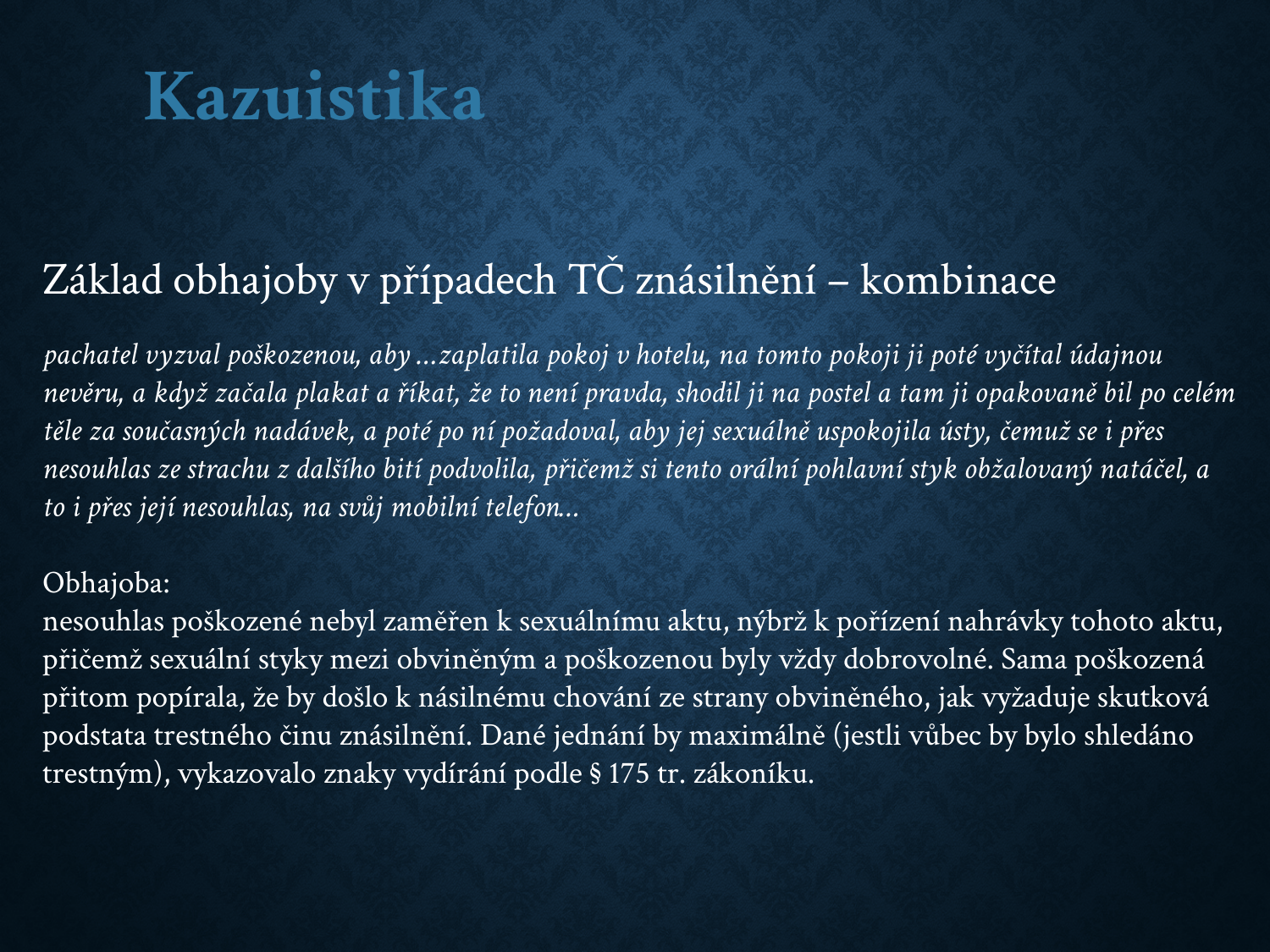

Kazuistika

Základ obhajoby v případech TČ znásilnění – kombinace

pachatel vyzval poškozenou, aby …zaplatila pokoj v hotelu, na tomto pokoji ji poté vyčítal údajnou nevěru, a když začala plakat a říkat, že to není pravda, shodil ji na postel a tam ji opakovaně bil po celém těle za současných nadávek, a poté po ní požadoval, aby jej sexuálně uspokojila ústy, čemuž se i přes nesouhlas ze strachu z dalšího bití podvolila, přičemž si tento orální pohlavní styk obžalovaný natáčel, a to i přes její nesouhlas, na svůj mobilní telefon…

Obhajoba:
nesouhlas poškozené nebyl zaměřen k sexuálnímu aktu, nýbrž k pořízení nahrávky tohoto aktu, přičemž sexuální styky mezi obviněným a poškozenou byly vždy dobrovolné. Sama poškozená přitom popírala, že by došlo k násilnému chování ze strany obviněného, jak vyžaduje skutková podstata trestného činu znásilnění. Dané jednání by maximálně (jestli vůbec by bylo shledáno trestným), vykazovalo znaky vydírání podle § 175 tr. zákoníku.